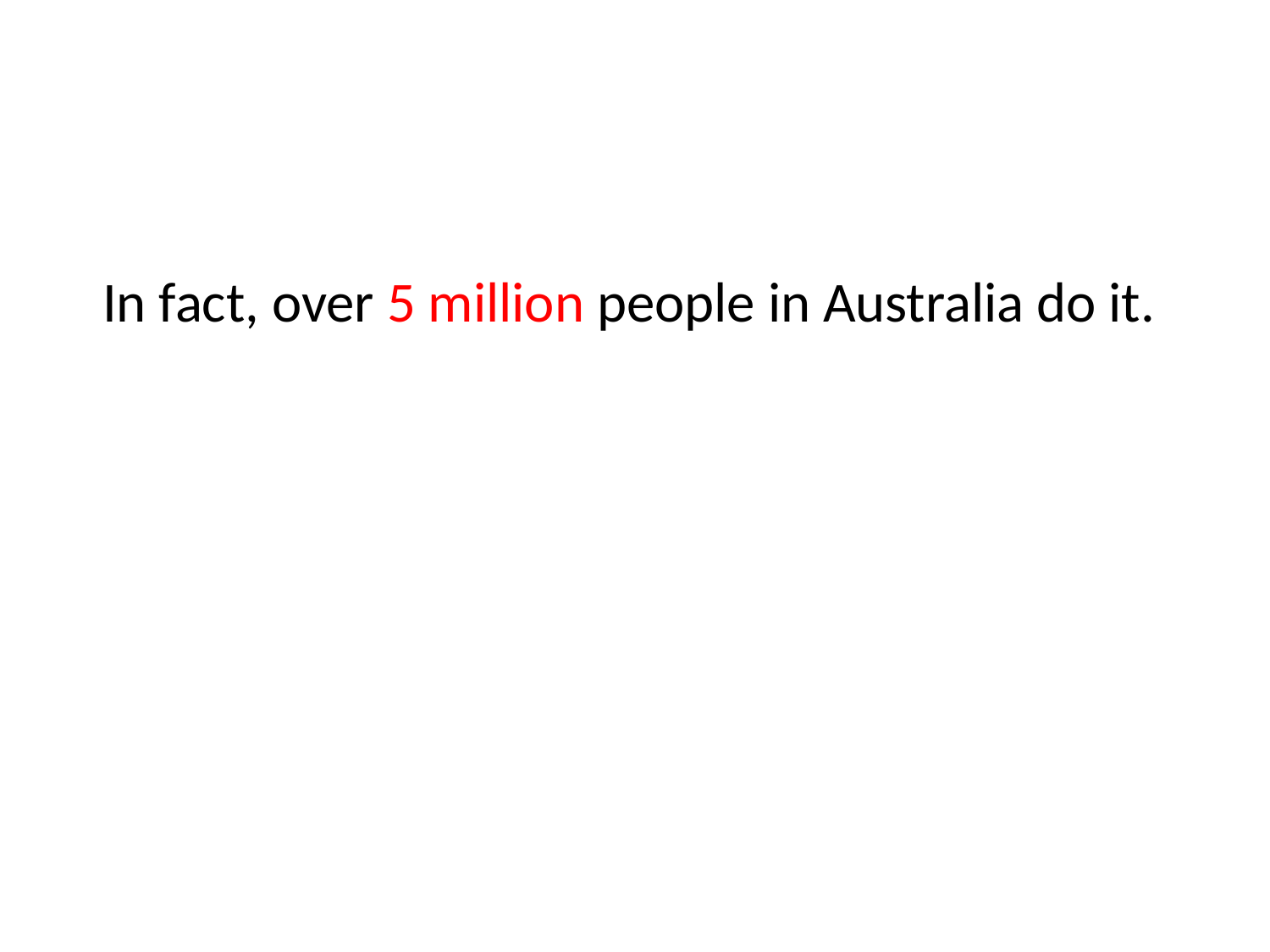

# In fact, over 5 million people in Australia do it.